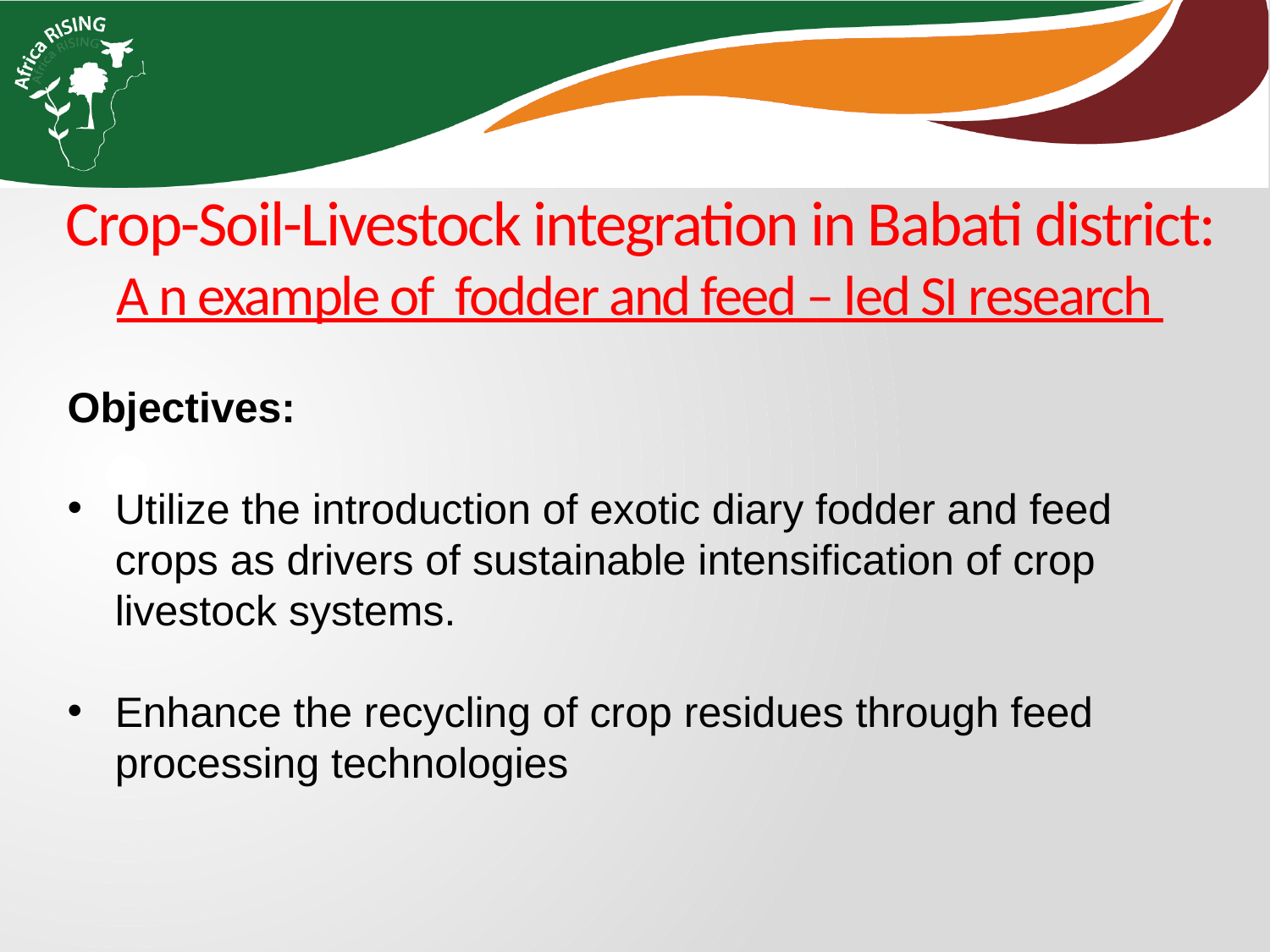

Crop-Soil-Livestock integration in Babati district: A n example of  fodder and feed – led SI research

Objectives:

Utilize the introduction of exotic diary fodder and feed crops as drivers of sustainable intensification of crop livestock systems.

Enhance the recycling of crop residues through feed processing technologies